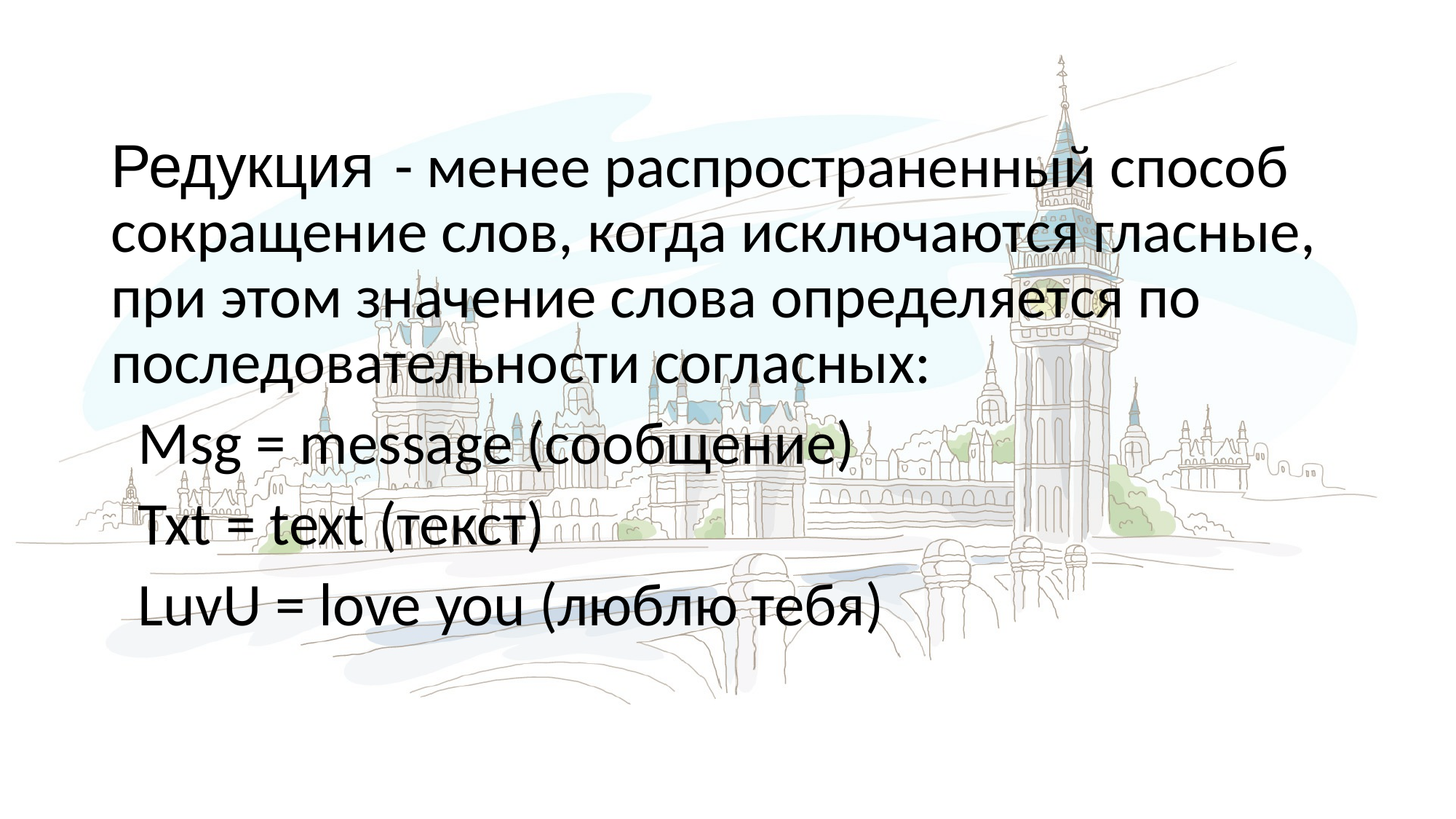

Редукция - менее распространенный способ сокращение слов, когда исключаются гласные, при этом значение слова определяется по последовательности согласных:
  Msg = message (сообщение)
  Txt = text (текст)
  LuvU = love you (люблю тебя)